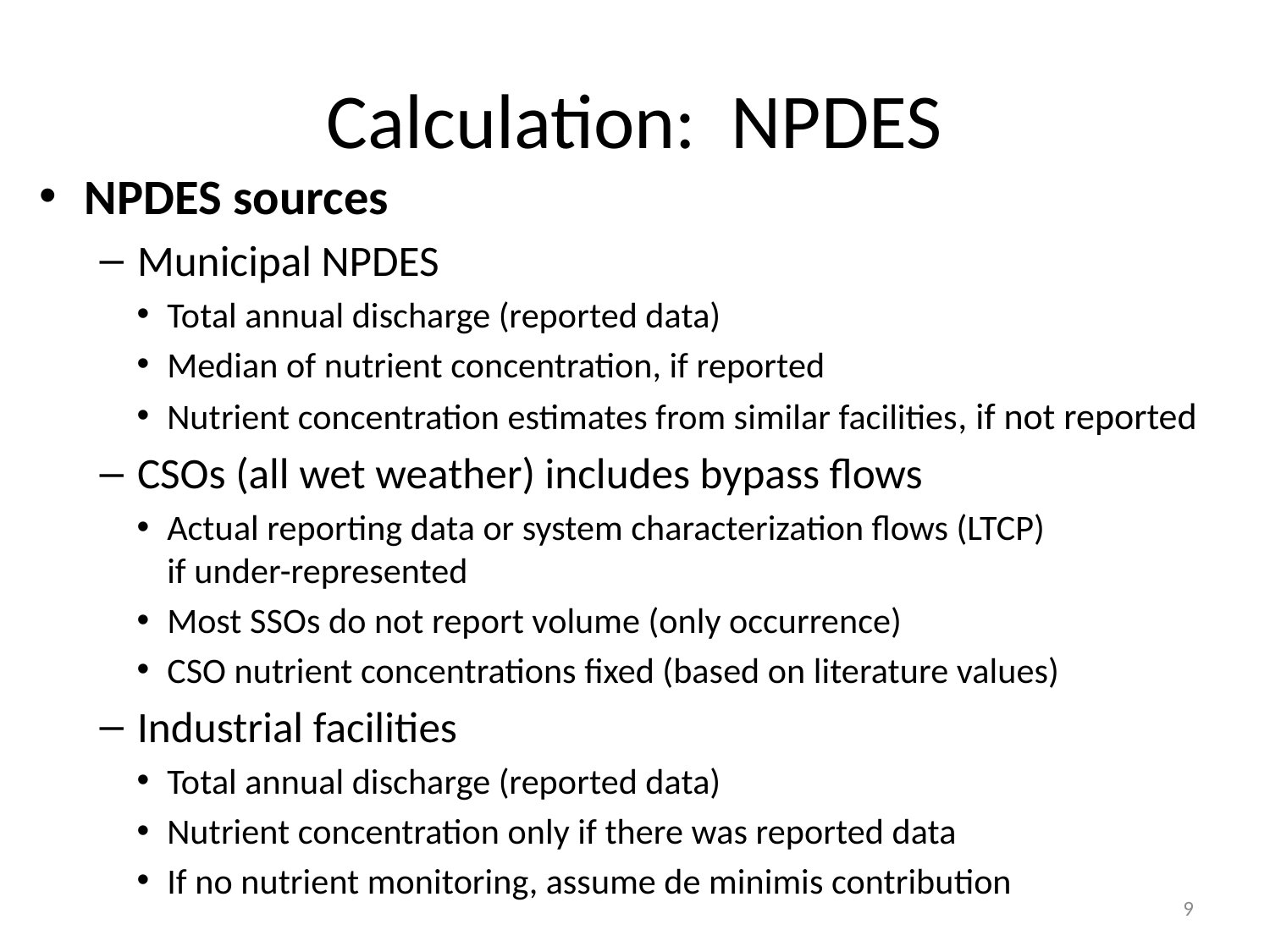

# Calculation:  NPDES
NPDES sources
Municipal NPDES
Total annual discharge (reported data)
Median of nutrient concentration, if reported
Nutrient concentration estimates from similar facilities, if not reported
CSOs (all wet weather) includes bypass flows
Actual reporting data or system characterization flows (LTCP)
if under-represented
Most SSOs do not report volume (only occurrence)
CSO nutrient concentrations fixed (based on literature values)
Industrial facilities
Total annual discharge (reported data)
Nutrient concentration only if there was reported data
If no nutrient monitoring, assume de minimis contribution
9